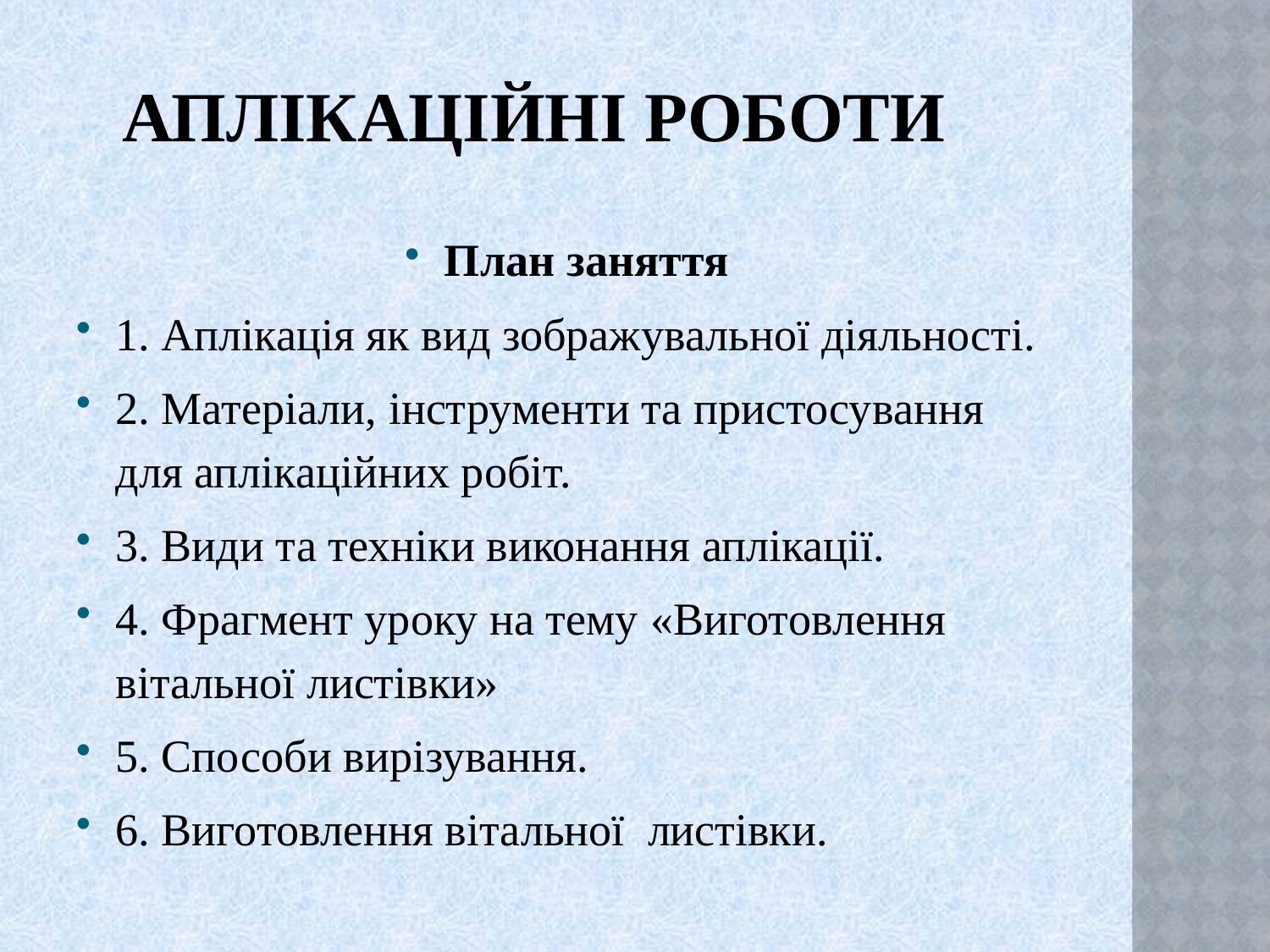

# Аплікаційні роботи
План заняття
1. Аплікація як вид зображувальної діяльності.
2. Матеріали, інструменти та пристосування для аплікаційних робіт.
3. Види та техніки виконання аплікації.
4. Фрагмент уроку на тему «Виготовлення вітальної листівки»
5. Способи вирізування.
6. Виготовлення вітальної  листівки.